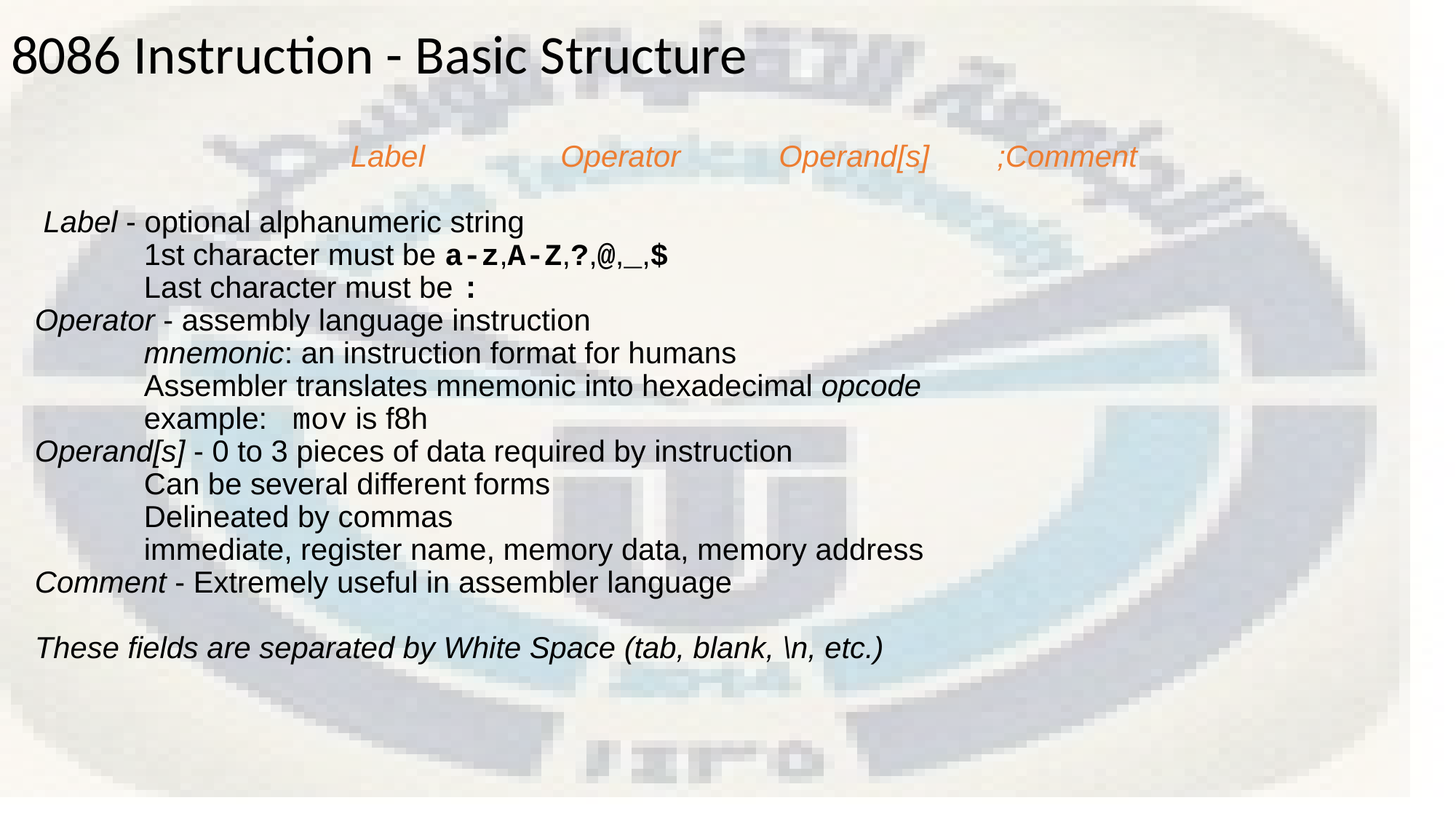

# 8086 Instruction - Basic Structure
 Label		Operator	Operand[s]	;Comment

 Label - optional alphanumeric string
	1st character must be a-z,A-Z,?,@,_,$
	Last character must be :
Operator - assembly language instruction
	mnemonic: an instruction format for humans
	Assembler translates mnemonic into hexadecimal opcode
	example:   mov is f8h
Operand[s] - 0 to 3 pieces of data required by instruction
	Can be several different forms
	Delineated by commas
	immediate, register name, memory data, memory address
Comment - Extremely useful in assembler language

These fields are separated by White Space (tab, blank, \n, etc.)